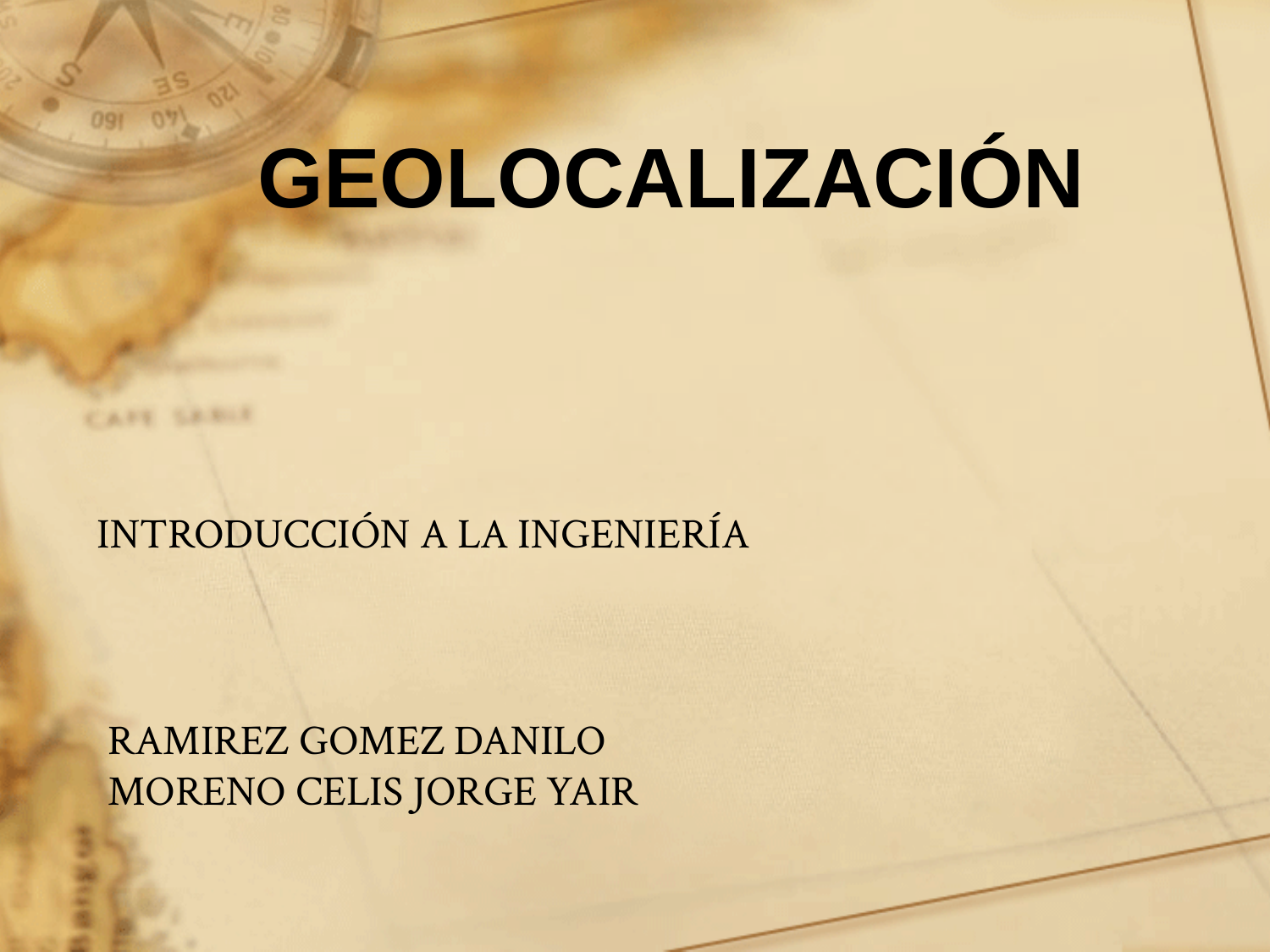

# GEOLOCALIZACIÓN
INTRODUCCIÓN A LA INGENIERÍA

RAMIREZ GOMEZ DANILO
MORENO CELIS JORGE YAIR